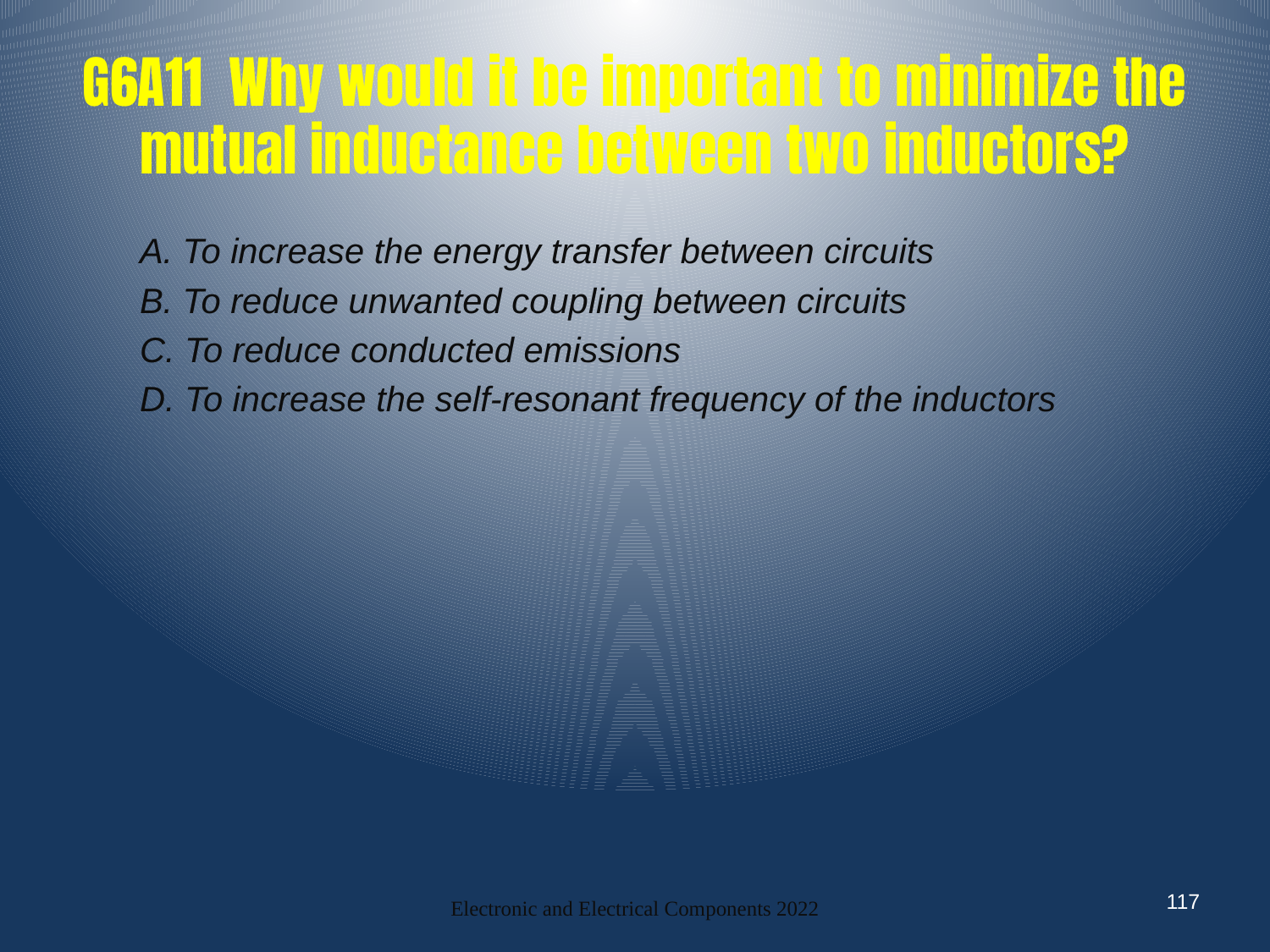

# G6A11  Why would it be important to minimize the mutual inductance between two inductors?
A. To increase the energy transfer between circuits
B. To reduce unwanted coupling between circuits
C. To reduce conducted emissions
D. To increase the self-resonant frequency of the inductors
117
Electronic and Electrical Components 2022